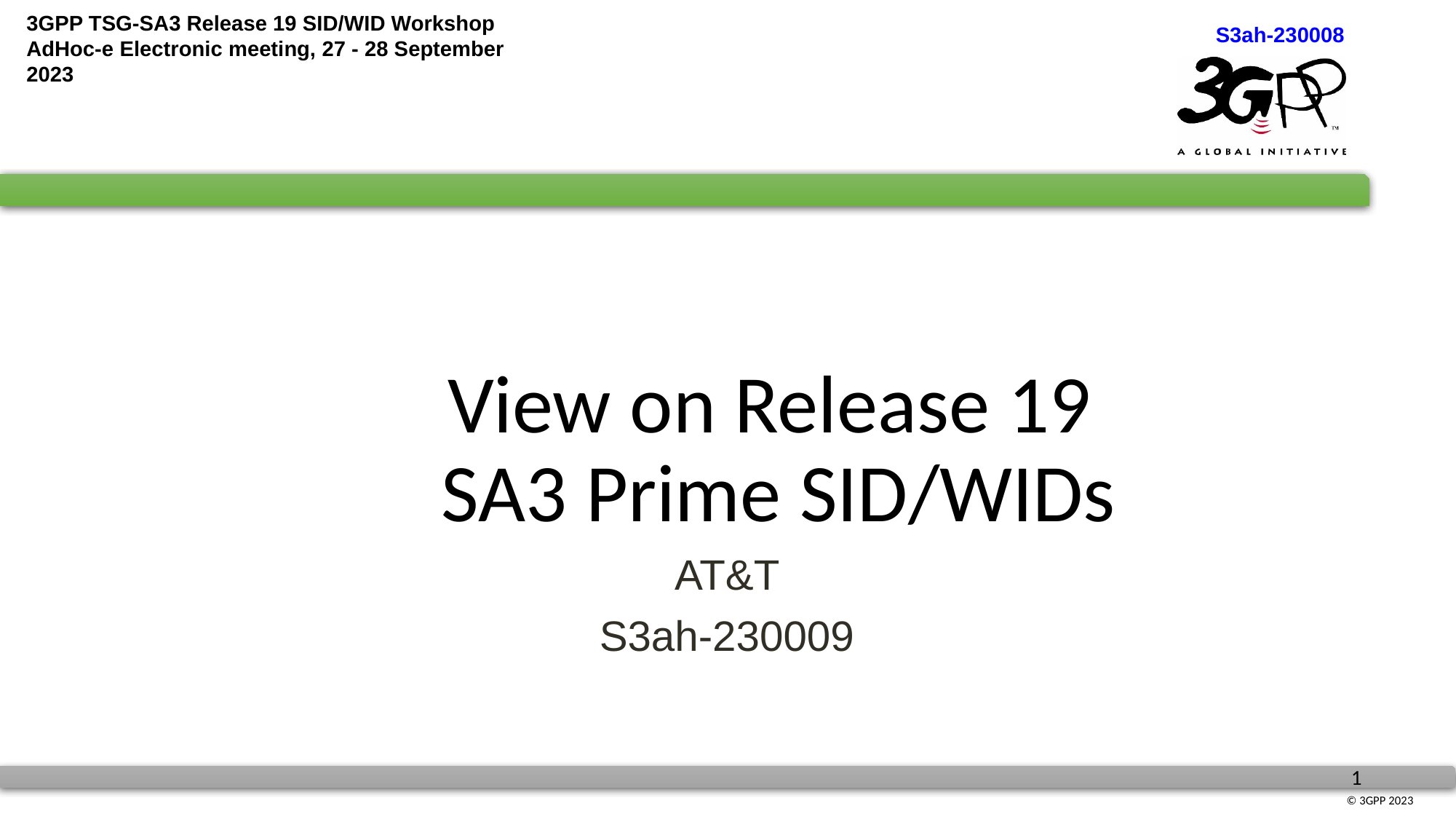

# View on Release 19 SA3 Prime SID/WIDs
AT&T
S3ah-230009